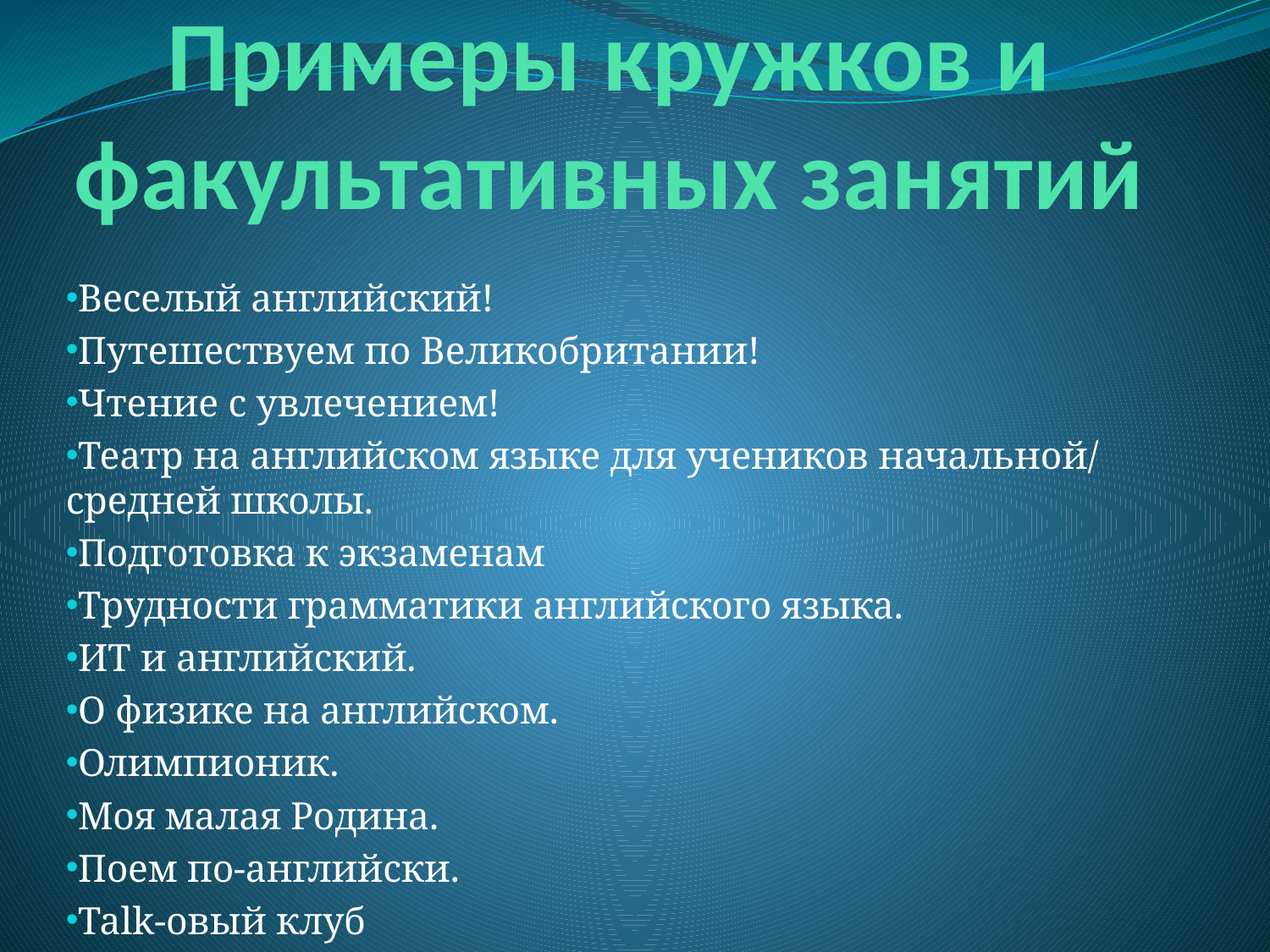

# Примеры кружков и факультативных занятий
Веселый английский!
Путешествуем по Великобритании!
Чтение с увлечением!
Театр на английском языке для учеников начальной/ средней школы.
Подготовка к экзаменам
Трудности грамматики английского языка.
ИТ и английский.
О физике на английском.
Олимпионик.
Моя малая Родина.
Поем по-английски.
Talk-овый клуб